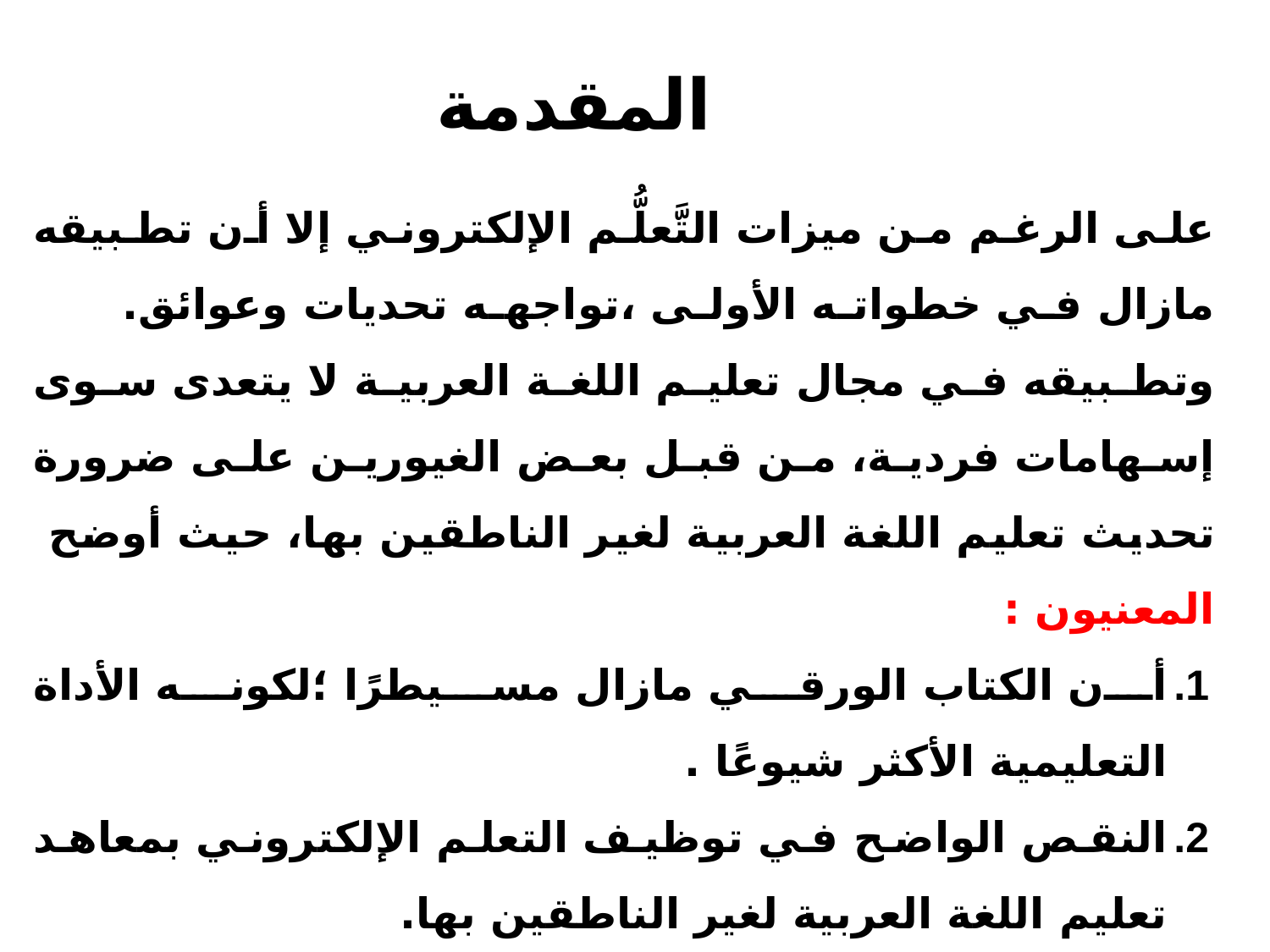

المقدمة
على الرغم من ميزات التَّعلُّم الإلكتروني إلا أن تطبيقه مازال في خطواته الأولى ،تواجهه تحديات وعوائق.       وتطبيقه في مجال تعليم اللغة العربية لا يتعدى سوى إسهامات فردية، من قبل بعض الغيورين على ضرورة تحديث تعليم اللغة العربية لغير الناطقين بها، حيث أوضح  المعنيون :
أن الكتاب الورقي مازال مسيطرًا ؛لكونه الأداة التعليمية الأكثر شيوعًا .
النقص الواضح في توظيف التعلم الإلكتروني بمعاهد تعليم اللغة العربية لغير الناطقين بها.
نُدْرَة التآزر بين مختصي علم اللغة التطبيقي و مختصي التعلم الإلكتروني.
   مما وَسَم العربية بالصعوبة؛ لتقليدية طرق تعليمها و تعلمها ؛الأمر الذي حثَّ المعنيين على المُطالبة بضرورة  إدراج التَّعلُّم الإلكتروني في مجال تعليم اللغة العربية لغير الناطقين بها ؛مُساهمة في نشرها و تلبية الطلب عليها-بوصفها لغة عالمية- من خلال تقديمها بصورة عصرية مشوقة تُبعد عنها الصورة النمطية التي وسمتها بصعوبة  التَّعلُّم.